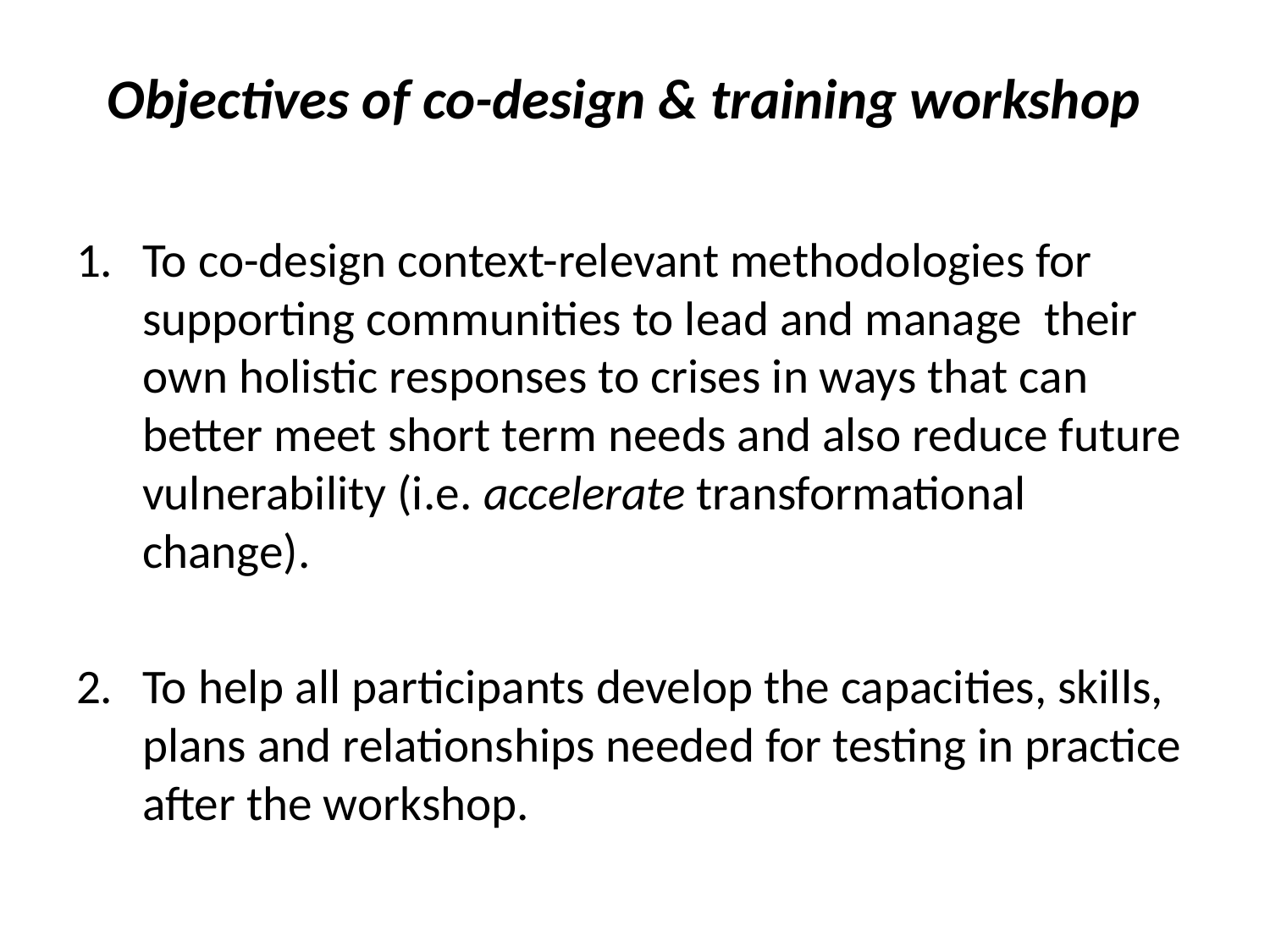

# Objectives of co-design & training workshop
To co-design context-relevant methodologies for supporting communities to lead and manage  their own holistic responses to crises in ways that can better meet short term needs and also reduce future vulnerability (i.e. accelerate transformational change).

To help all participants develop the capacities, skills, plans and relationships needed for testing in practice after the workshop.